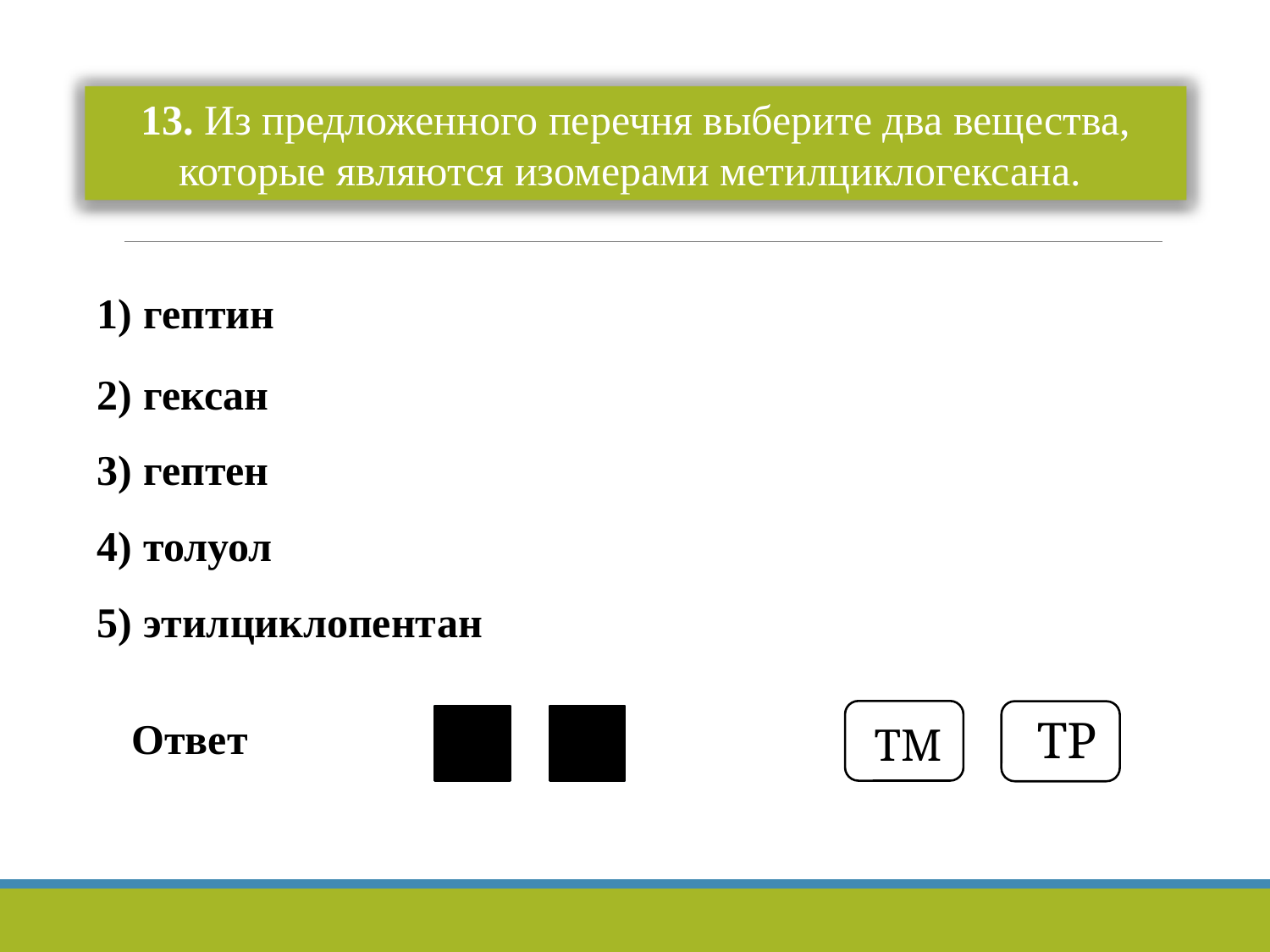

13. Из предложенного перечня выберите два вещества, которые являются изомерами метилциклогексана.
1) гептин

2) гексан
3) гептен
4) толуол
5) этилциклопентан
ТМ
ТР
   Ответ
3

5